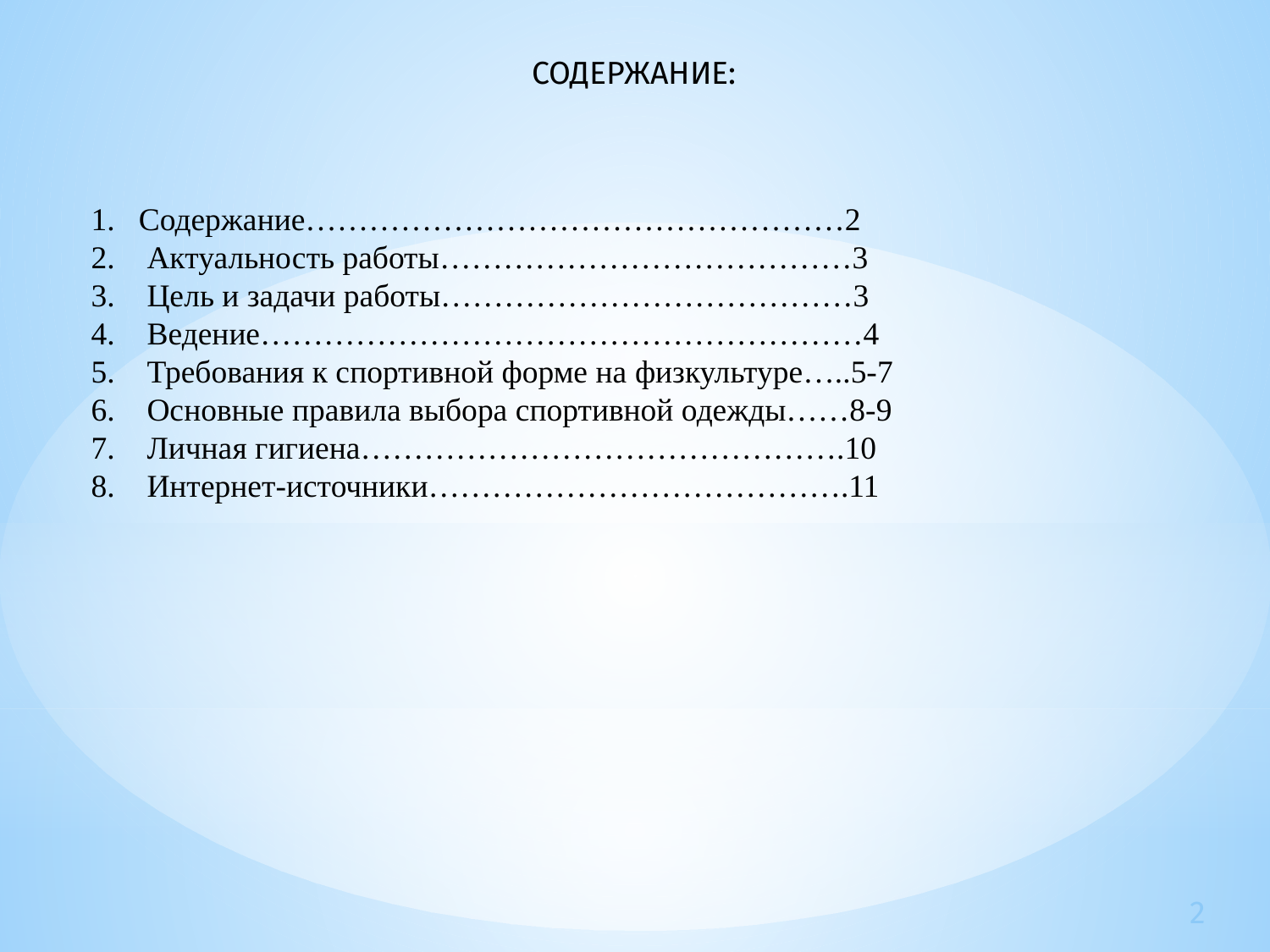

СОДЕРЖАНИЕ:
Содержание……………………………………………2
 Актуальность работы…………………………………3
 Цель и задачи работы…………………………………3
 Ведение…………………………………………………4
 Требования к спортивной форме на физкультуре…..5-7
 Основные правила выбора спортивной одежды……8-9
 Личная гигиена……………………………………….10
 Интернет-источники………………………………….11

2